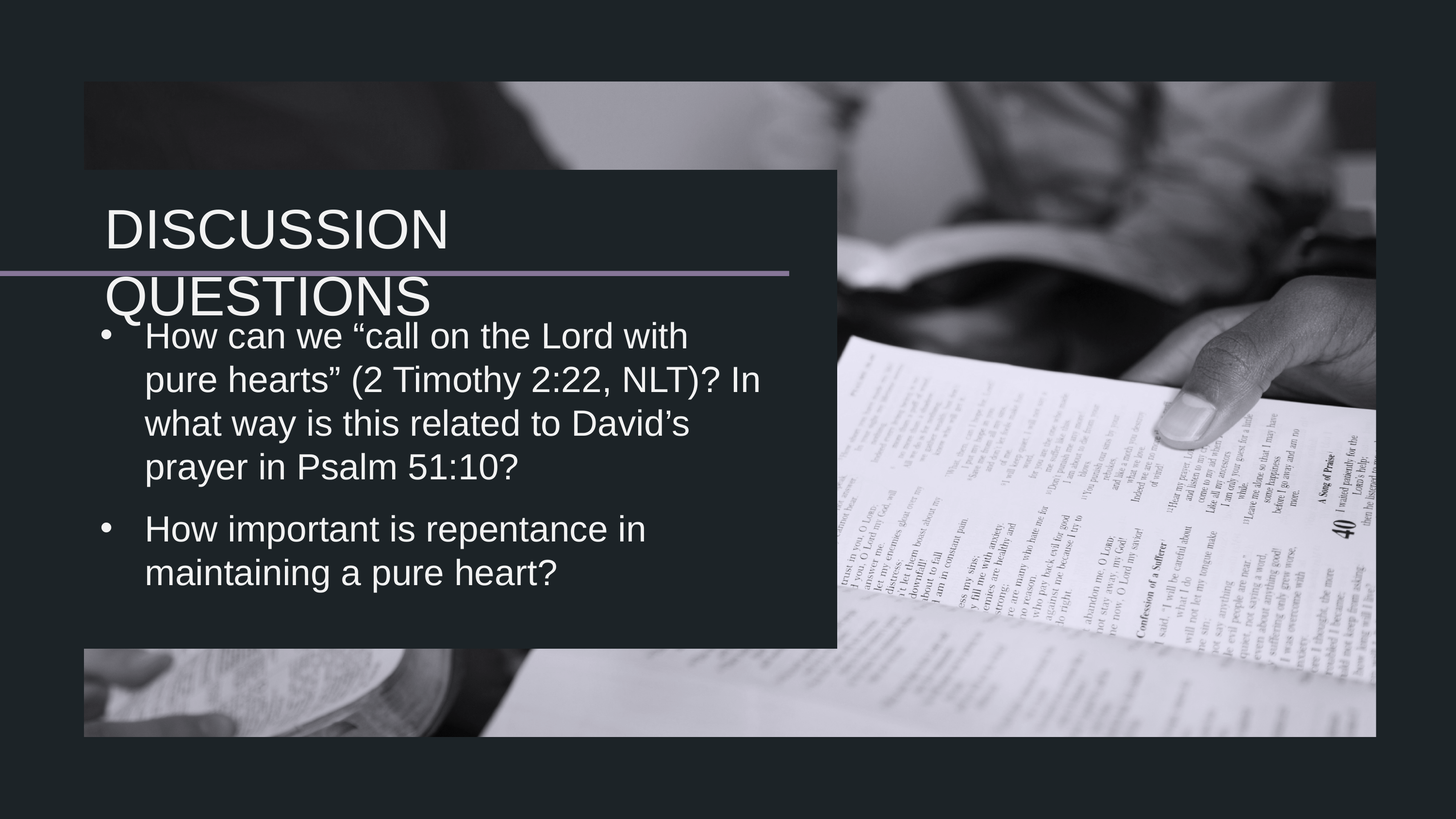

How can we “call on the Lord with pure hearts” (2 Timothy 2:22, NLT)? In what way is this related to David’s prayer in Psalm 51:10?
How important is repentance in maintaining a pure heart?